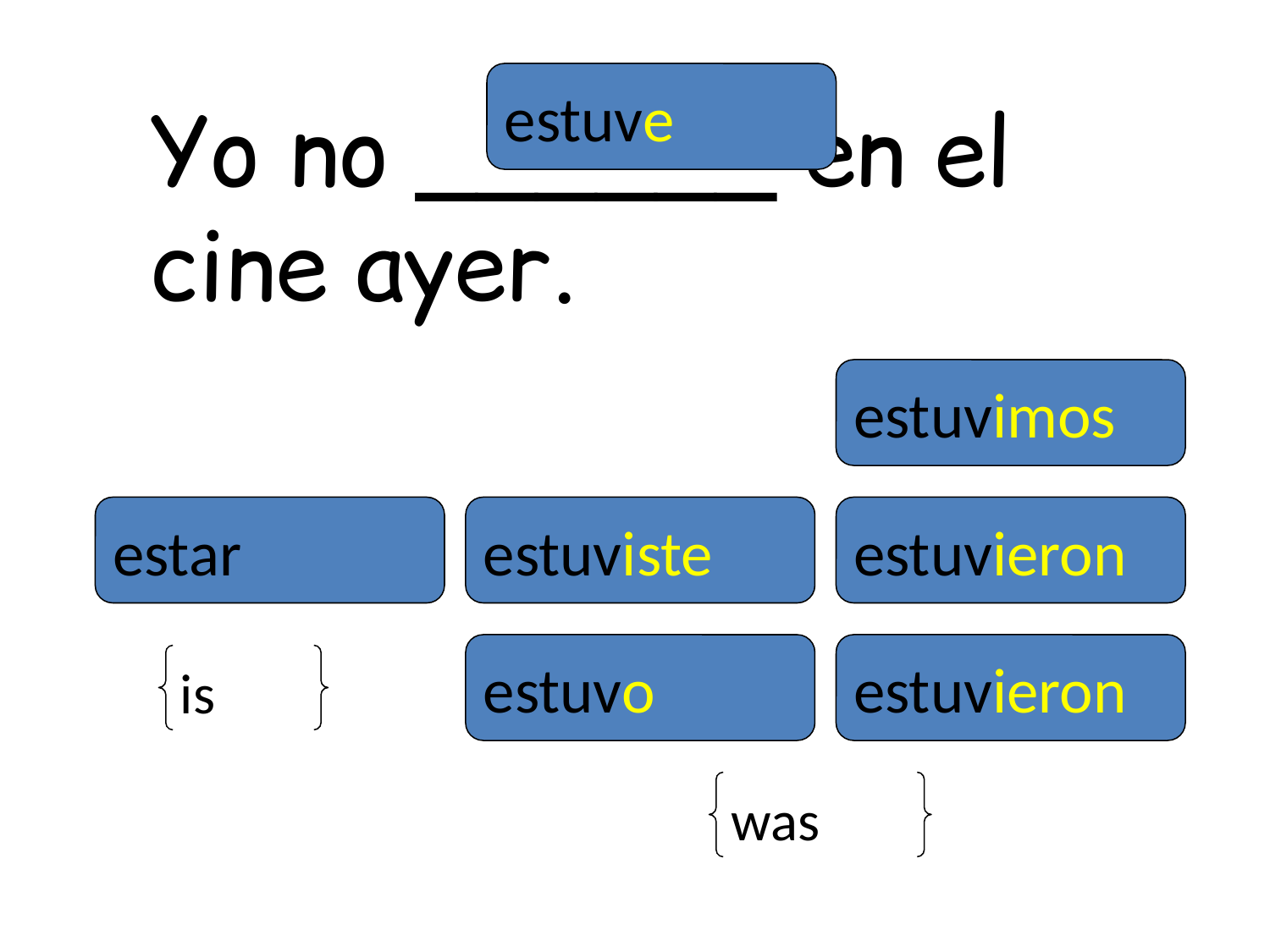

estuve
Yo no ______ en el cine ayer.
estuvimos
estar
estuviste
estuvieron
estuvo
estuvieron
is
was